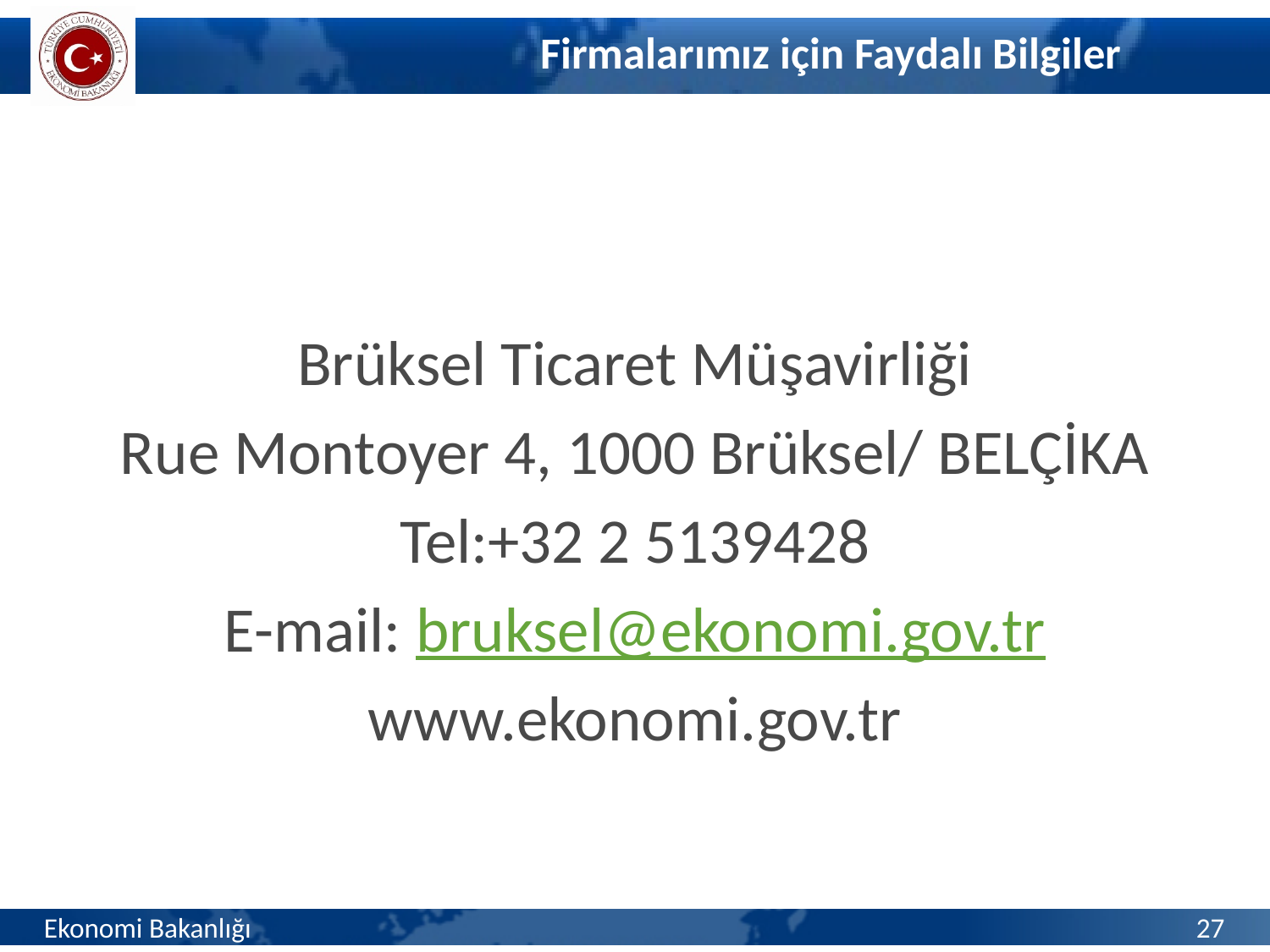

# Firmalarımız için Faydalı Bilgiler

Brüksel Ticaret Müşavirliği
Rue Montoyer 4, 1000 Brüksel/ BELÇİKA
Tel:+32 2 5139428
E-mail: bruksel@ekonomi.gov.tr
www.ekonomi.gov.tr
Ekonomi Bakanlığı
27